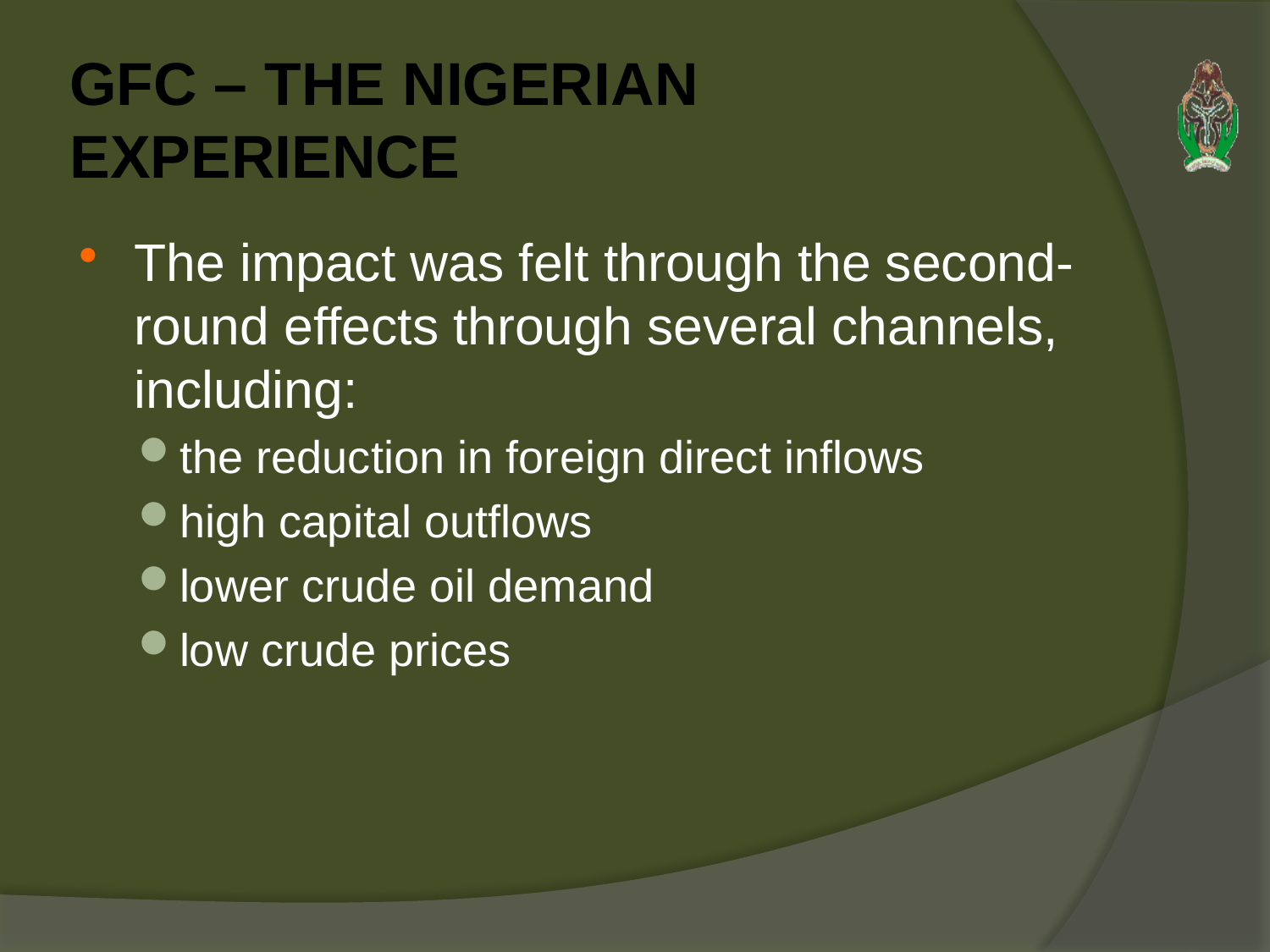

# GFC – THE NIGERIAN EXPERIENCE
The impact was felt through the second-round effects through several channels, including:
the reduction in foreign direct inflows
high capital outflows
lower crude oil demand
low crude prices